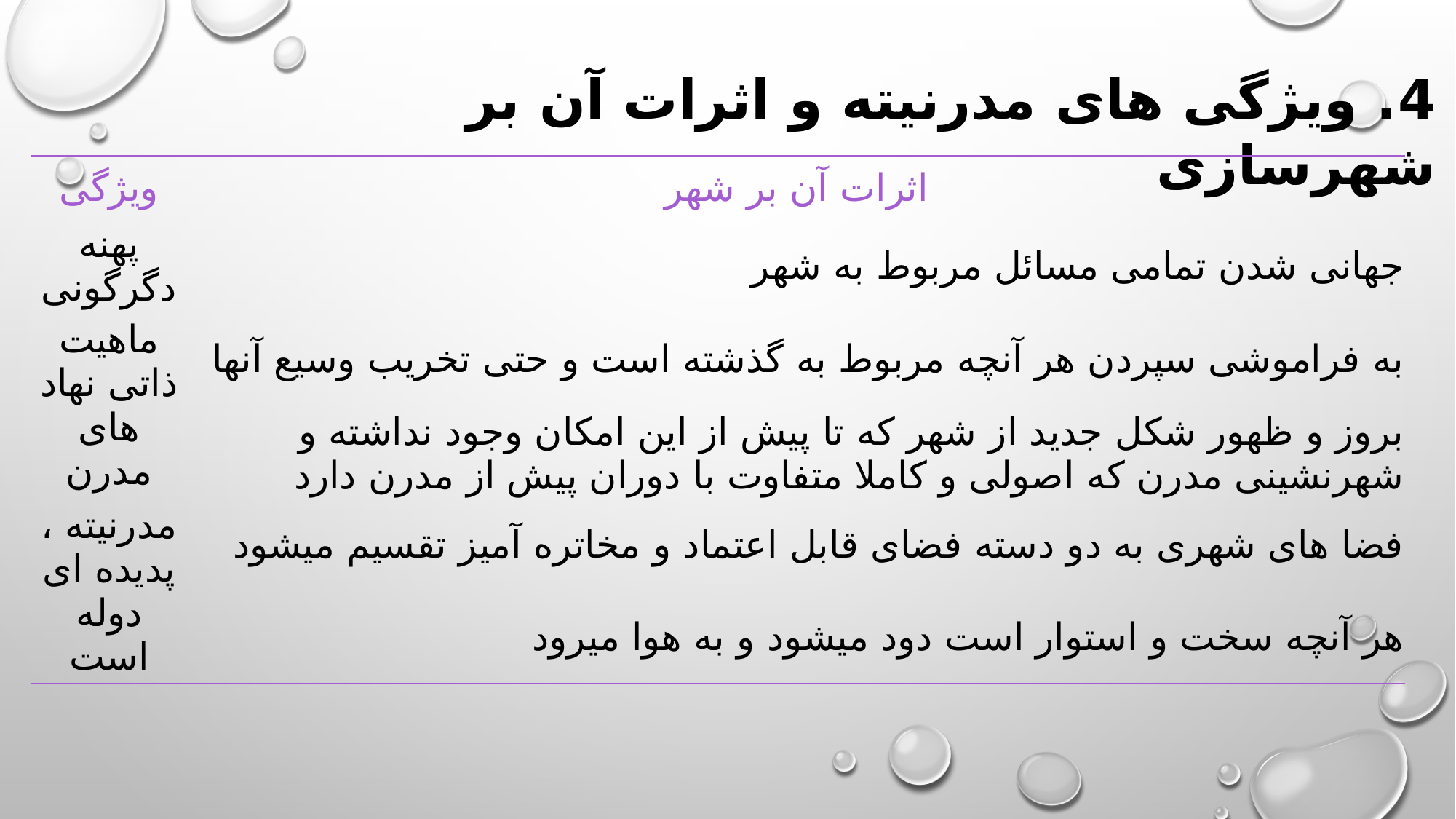

4. ویژگی های مدرنیته و اثرات آن بر شهرسازی
| ویژگی | اثرات آن بر شهر |
| --- | --- |
| پهنه دگرگونی | جهانی شدن تمامی مسائل مربوط به شهر |
| ماهیت ذاتی نهاد های مدرن | به فراموشی سپردن هر آنچه مربوط به گذشته است و حتی تخریب وسیع آنها |
|  | بروز و ظهور شکل جدید از شهر که تا پیش از این امکان وجود نداشته و شهرنشینی مدرن که اصولی و کاملا متفاوت با دوران پیش از مدرن دارد |
| مدرنیته ، پدیده ای دوله است | فضا های شهری به دو دسته فضای قابل اعتماد و مخاتره آمیز تقسیم میشود |
|  | هر آنچه سخت و استوار است دود میشود و به هوا میرود |